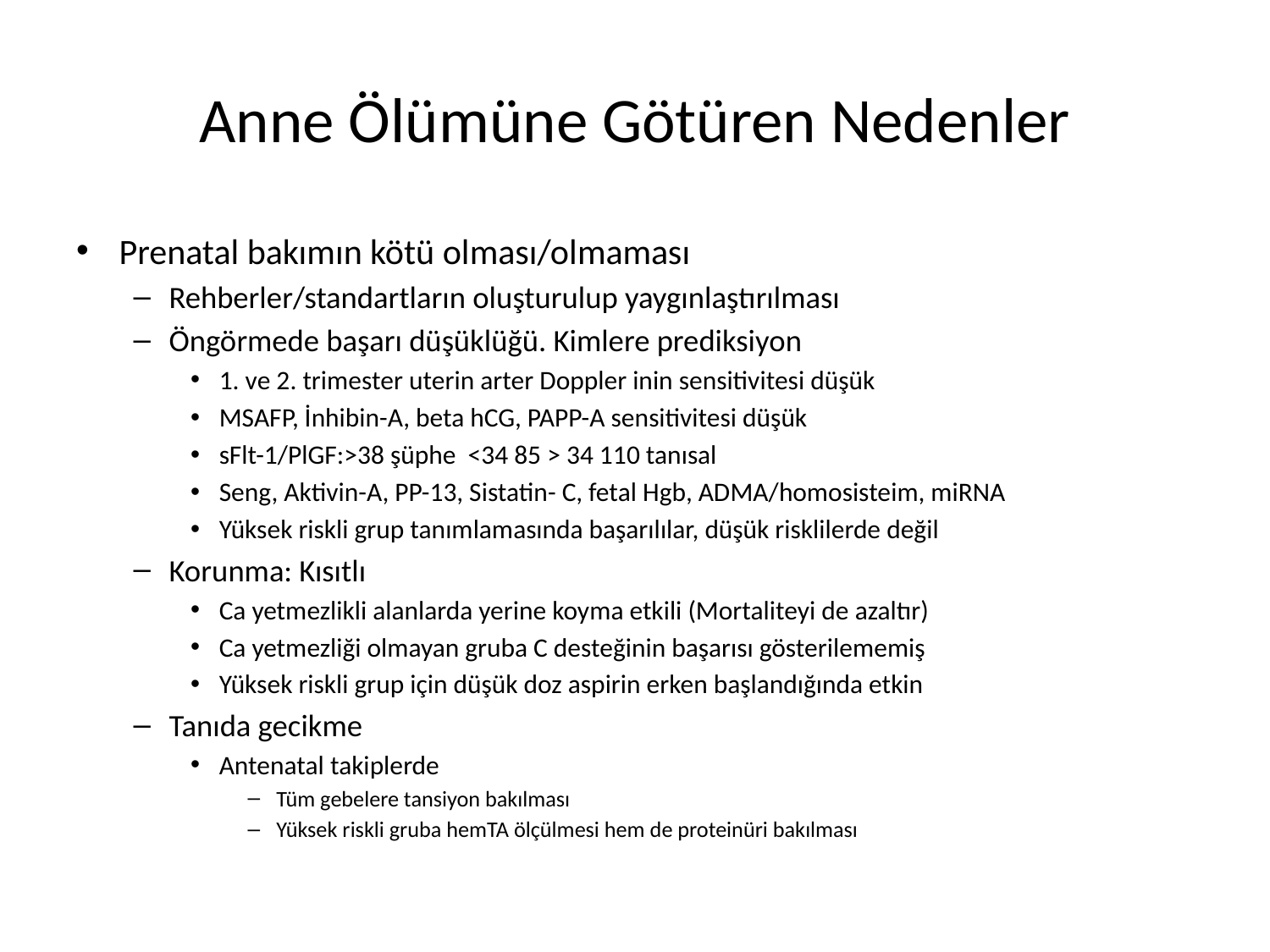

# Anne Ölümüne Götüren Nedenler
Prenatal bakımın kötü olması/olmaması
Rehberler/standartların oluşturulup yaygınlaştırılması
Öngörmede başarı düşüklüğü. Kimlere prediksiyon
1. ve 2. trimester uterin arter Doppler inin sensitivitesi düşük
MSAFP, İnhibin-A, beta hCG, PAPP-A sensitivitesi düşük
sFlt-1/PlGF:>38 şüphe  <34 85 > 34 110 tanısal
Seng, Aktivin-A, PP-13, Sistatin- C, fetal Hgb, ADMA/homosisteim, miRNA
Yüksek riskli grup tanımlamasında başarılılar, düşük risklilerde değil
Korunma: Kısıtlı
Ca yetmezlikli alanlarda yerine koyma etkili (Mortaliteyi de azaltır)
Ca yetmezliği olmayan gruba C desteğinin başarısı gösterilememiş
Yüksek riskli grup için düşük doz aspirin erken başlandığında etkin
Tanıda gecikme
Antenatal takiplerde
Tüm gebelere tansiyon bakılması
Yüksek riskli gruba hemTA ölçülmesi hem de proteinüri bakılması